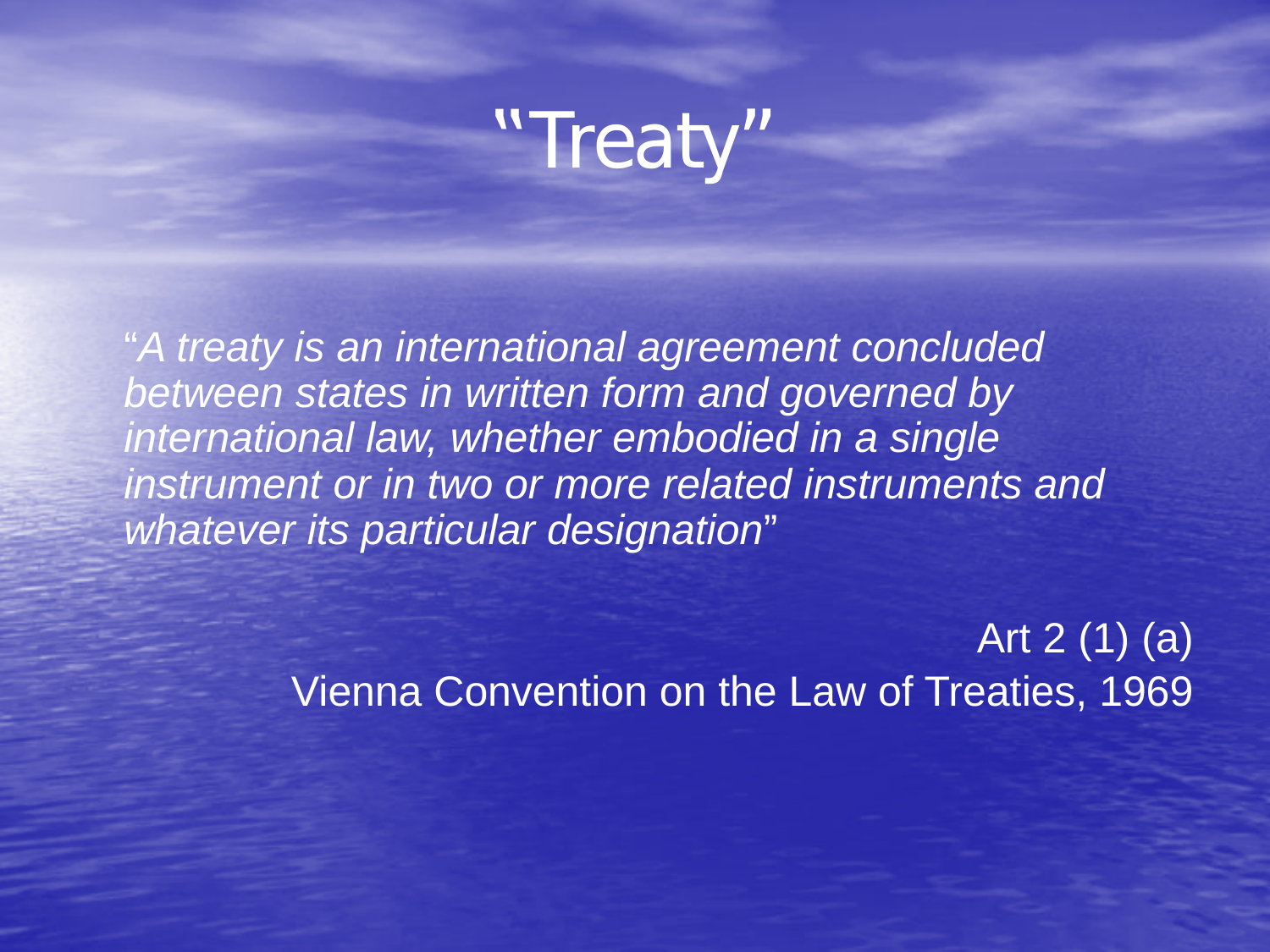

# “Treaty”

	“A treaty is an international agreement concluded between states in written form and governed by international law, whether embodied in a single instrument or in two or more related instruments and whatever its particular designation”

Art 2 (1) (a)
Vienna Convention on the Law of Treaties, 1969